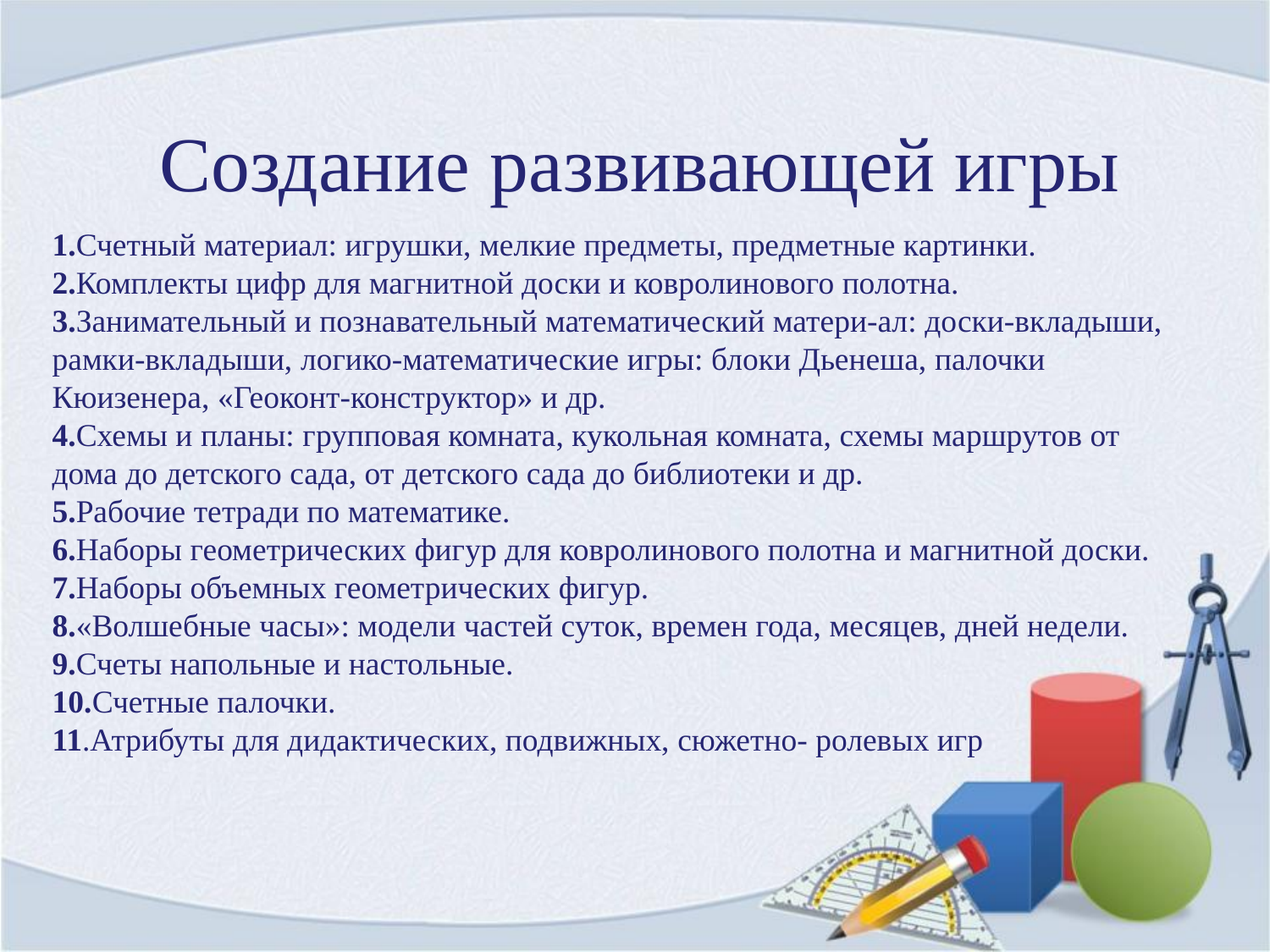

# Создание развивающей игры
1.Счетный материал: игрушки, мелкие предметы, предметные картинки.
2.Комплекты цифр для магнитной доски и ковролинового полотна.
3.Занимательный и познавательный математический матери-ал: доски-вкладыши, рамки-вкладыши, логико-математические игры: блоки Дьенеша, палочки Кюизенера, «Геоконт-конструктор» и др.
4.Схемы и планы: групповая комната, кукольная комната, схемы маршрутов от дома до детского сада, от детского сада до библиотеки и др.
5.Рабочие тетради по математике.
6.Наборы геометрических фигур для ковролинового полотна и магнитной доски.
7.Наборы объемных геометрических фигур.
8.«Волшебные часы»: модели частей суток, времен года, месяцев, дней недели.
9.Счеты напольные и настольные.
10.Счетные палочки.
11.Атрибуты для дидактических, подвижных, сюжетно- ролевых игр